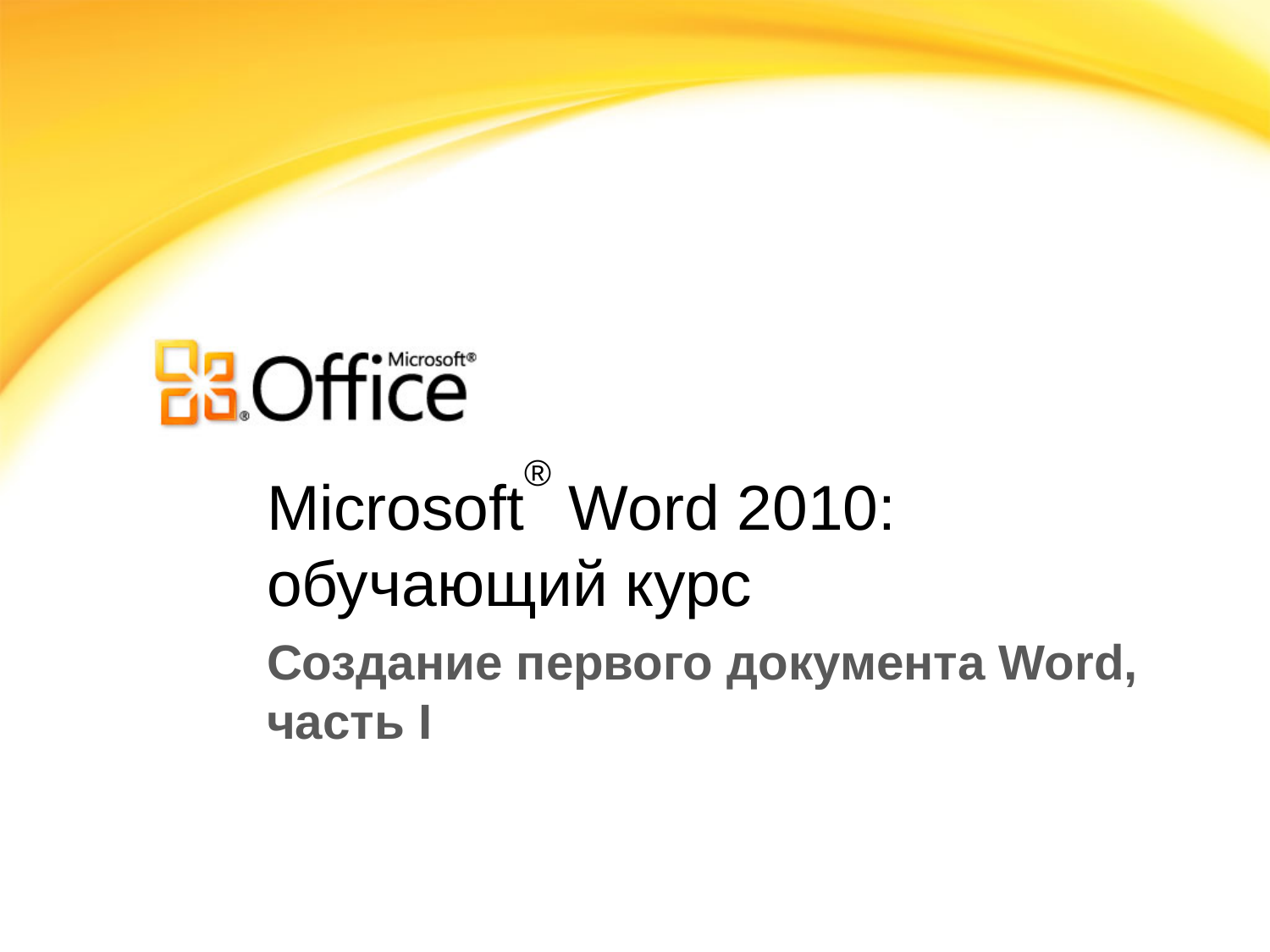

# Microsoft® Word 2010: обучающий курс
Создание первого документа Word, часть I